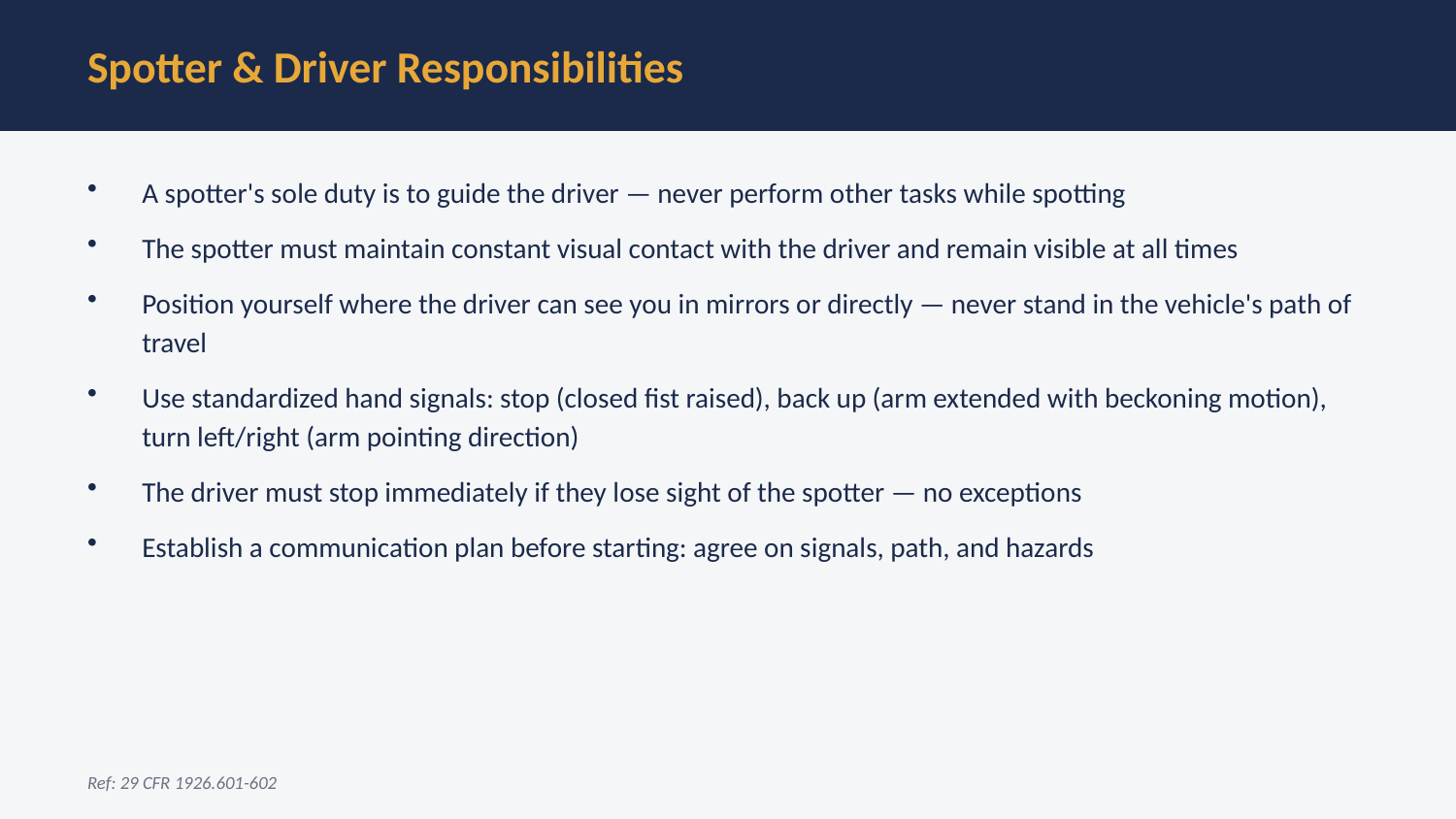

Spotter & Driver Responsibilities
A spotter's sole duty is to guide the driver — never perform other tasks while spotting
The spotter must maintain constant visual contact with the driver and remain visible at all times
Position yourself where the driver can see you in mirrors or directly — never stand in the vehicle's path of travel
Use standardized hand signals: stop (closed fist raised), back up (arm extended with beckoning motion), turn left/right (arm pointing direction)
The driver must stop immediately if they lose sight of the spotter — no exceptions
Establish a communication plan before starting: agree on signals, path, and hazards
Ref: 29 CFR 1926.601-602